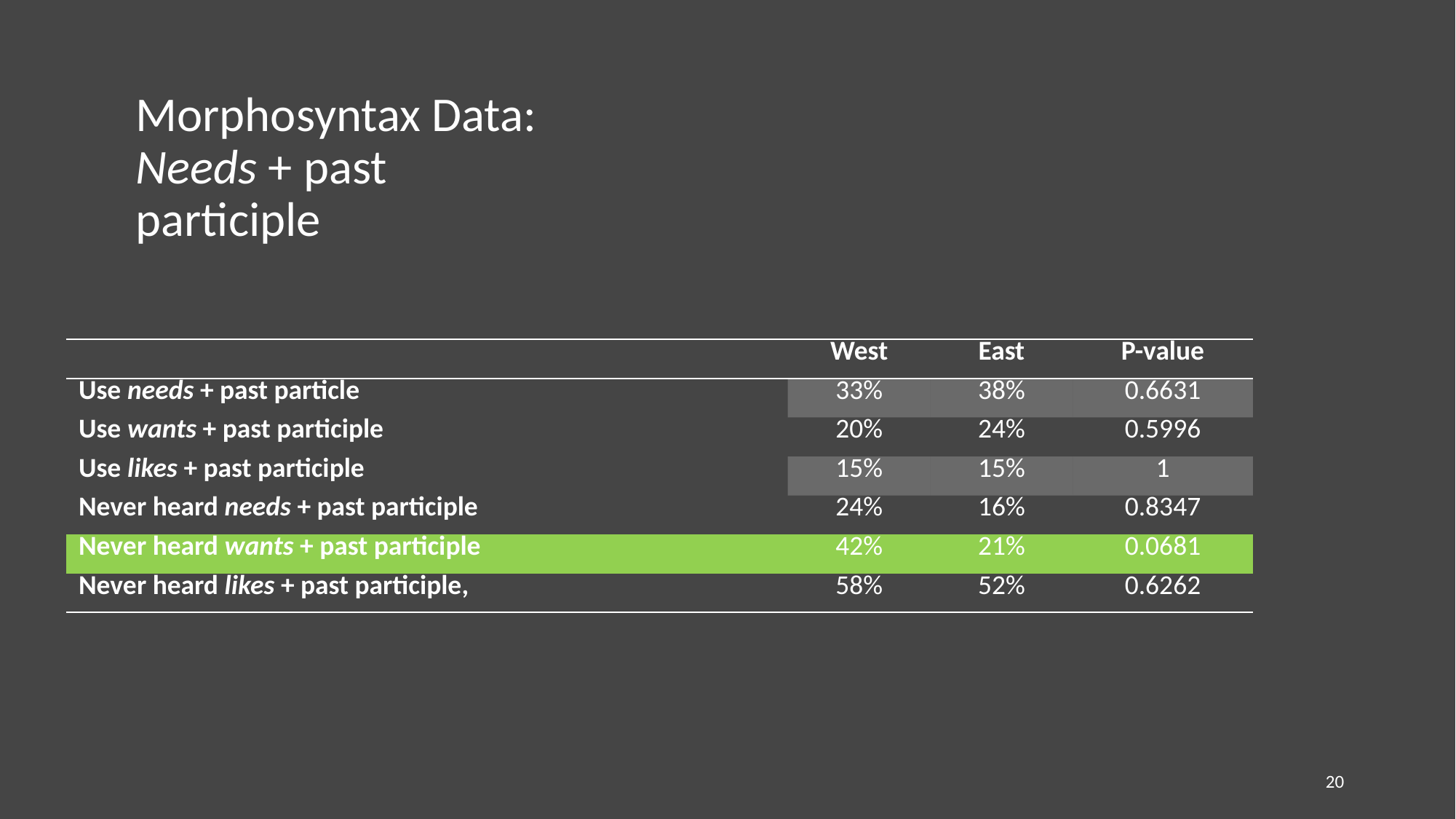

# Morphosyntax Data: Needs + past participle
|  | West | East | P-value |
| --- | --- | --- | --- |
| Use needs + past particle | 33% | 38% | 0.6631 |
| Use wants + past participle | 20% | 24% | 0.5996 |
| Use likes + past participle | 15% | 15% | 1 |
| Never heard needs + past participle | 24% | 16% | 0.8347 |
| Never heard wants + past participle | 42% | 21% | 0.0681 |
| Never heard likes + past participle, | 58% | 52% | 0.6262 |
20